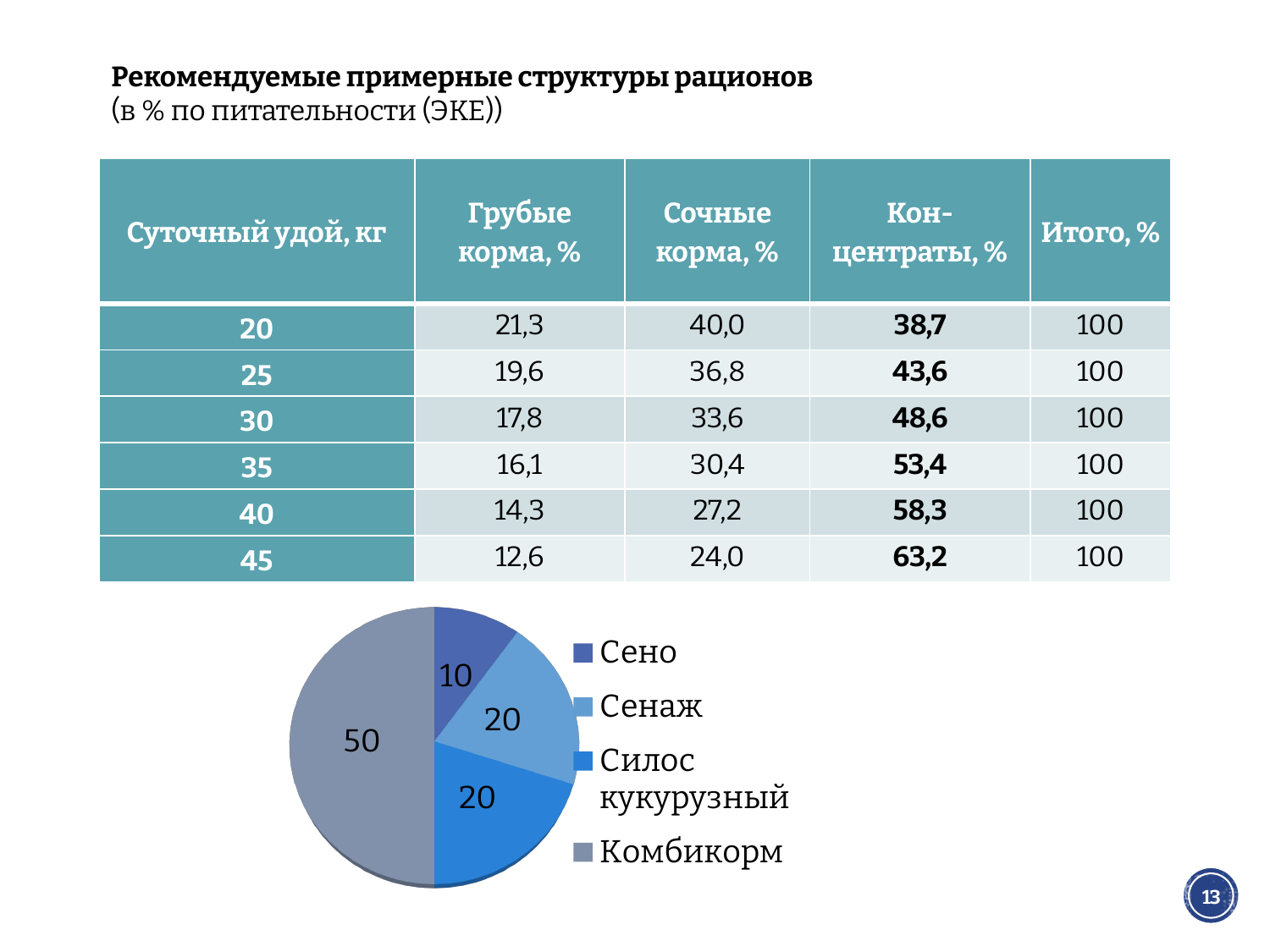

Рекомендуемые примерные структуры рационов
(в % по питательности (ЭКЕ))
| Суточный удой, кг | Грубые корма, % | Сочные корма, % | Кон-центраты, % | Итого, % |
| --- | --- | --- | --- | --- |
| 20 | 21,3 | 40,0 | 38,7 | 100 |
| 25 | 19,6 | 36,8 | 43,6 | 100 |
| 30 | 17,8 | 33,6 | 48,6 | 100 |
| 35 | 16,1 | 30,4 | 53,4 | 100 |
| 40 | 14,3 | 27,2 | 58,3 | 100 |
| 45 | 12,6 | 24,0 | 63,2 | 100 |

[unsupported chart]

13